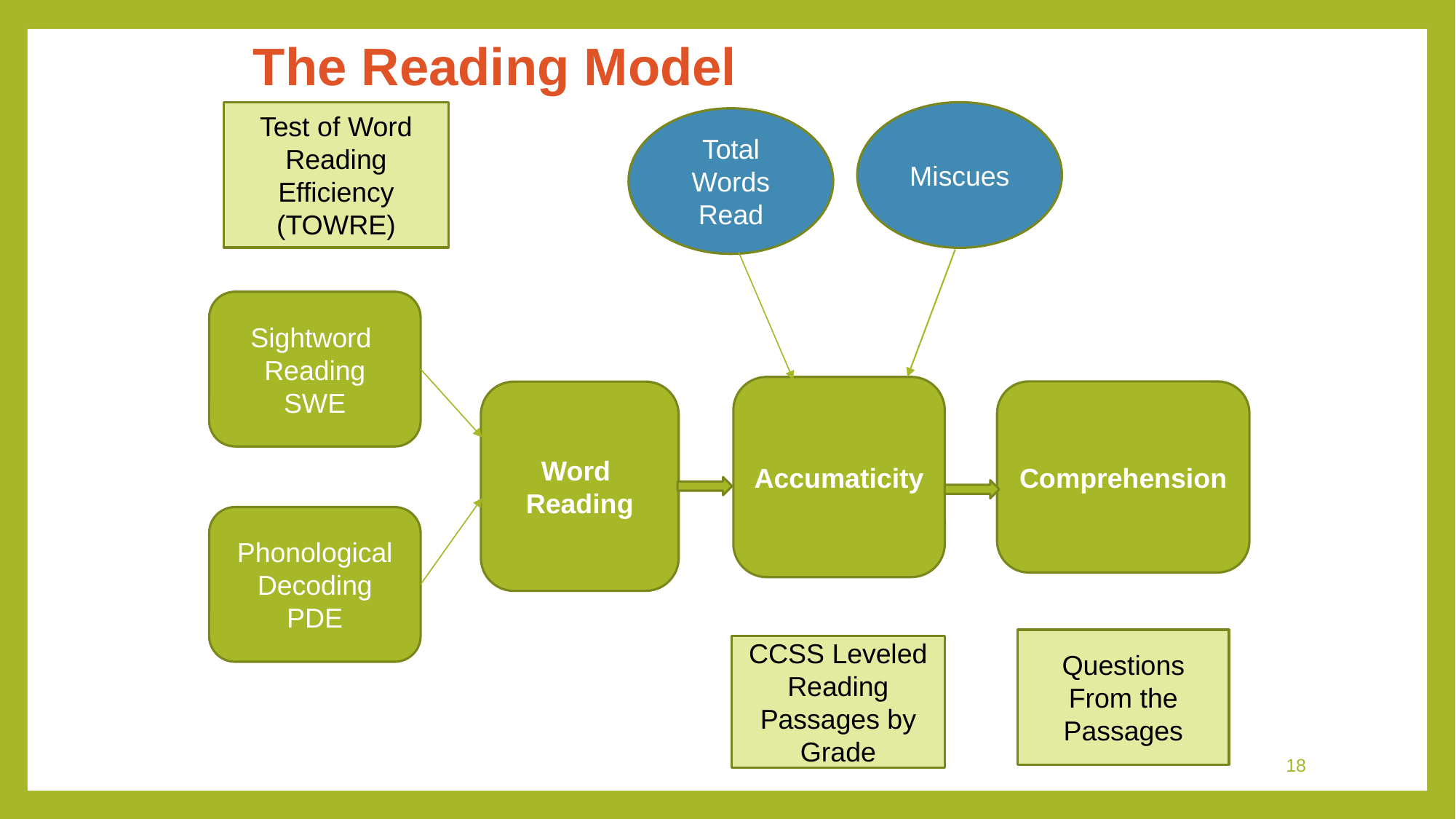

# The Reading Model
Test of Word Reading Efficiency
(TOWRE)
Miscues
Total Words Read
Sightword
Reading
SWE
Accumaticity
Comprehension
Word
Reading

Phonological
Decoding
PDE
Questions From the Passages
CCSS Leveled Reading Passages by Grade
18